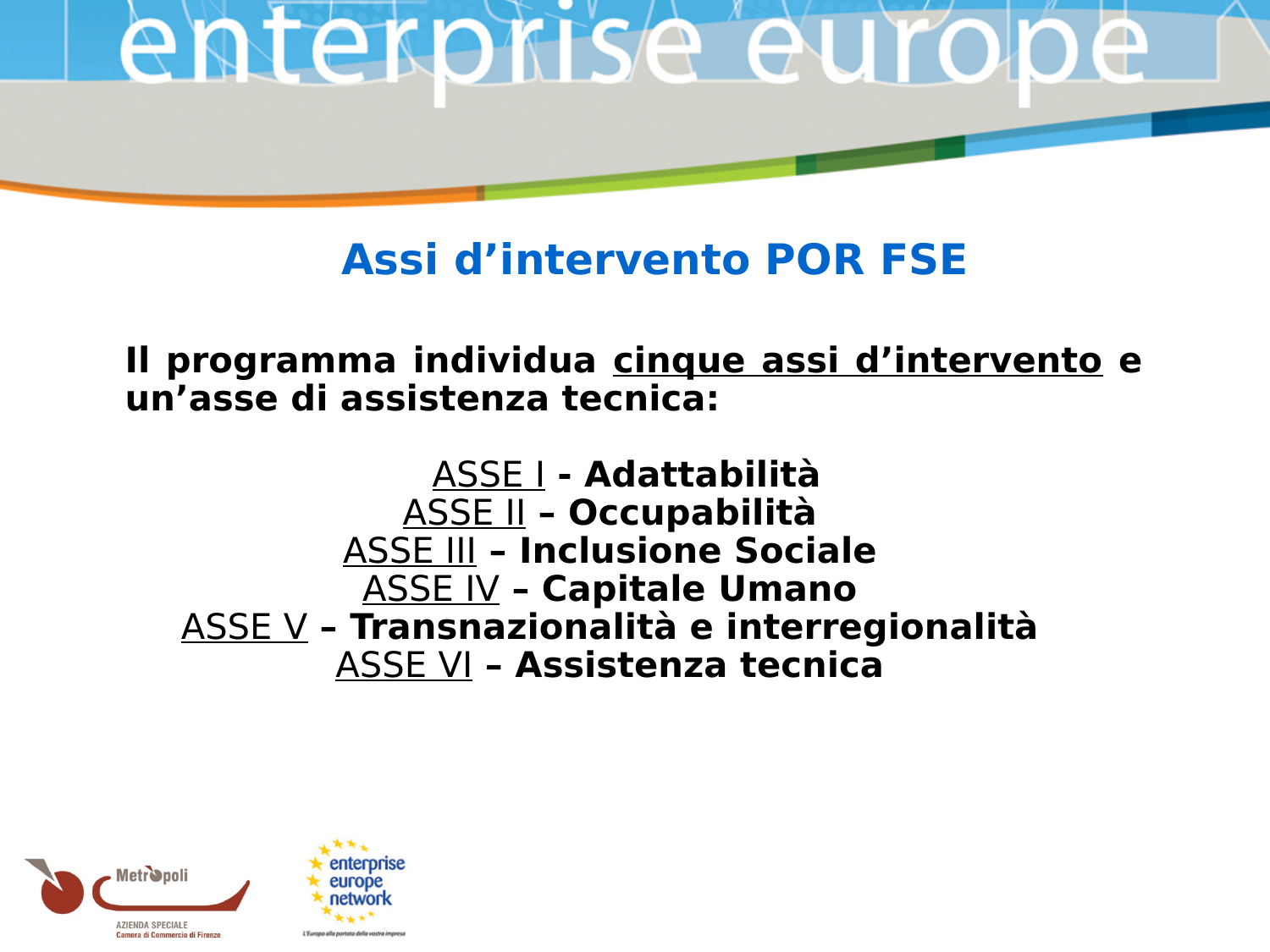

Assi d’intervento POR FSE
	Il programma individua cinque assi d’intervento e un’asse di assistenza tecnica:

   ASSE I - Adattabilità
ASSE II – Occupabilità
ASSE III – Inclusione Sociale
ASSE IV – Capitale Umano
ASSE V – Transnazionalità e interregionalità
ASSE VI – Assistenza tecnica